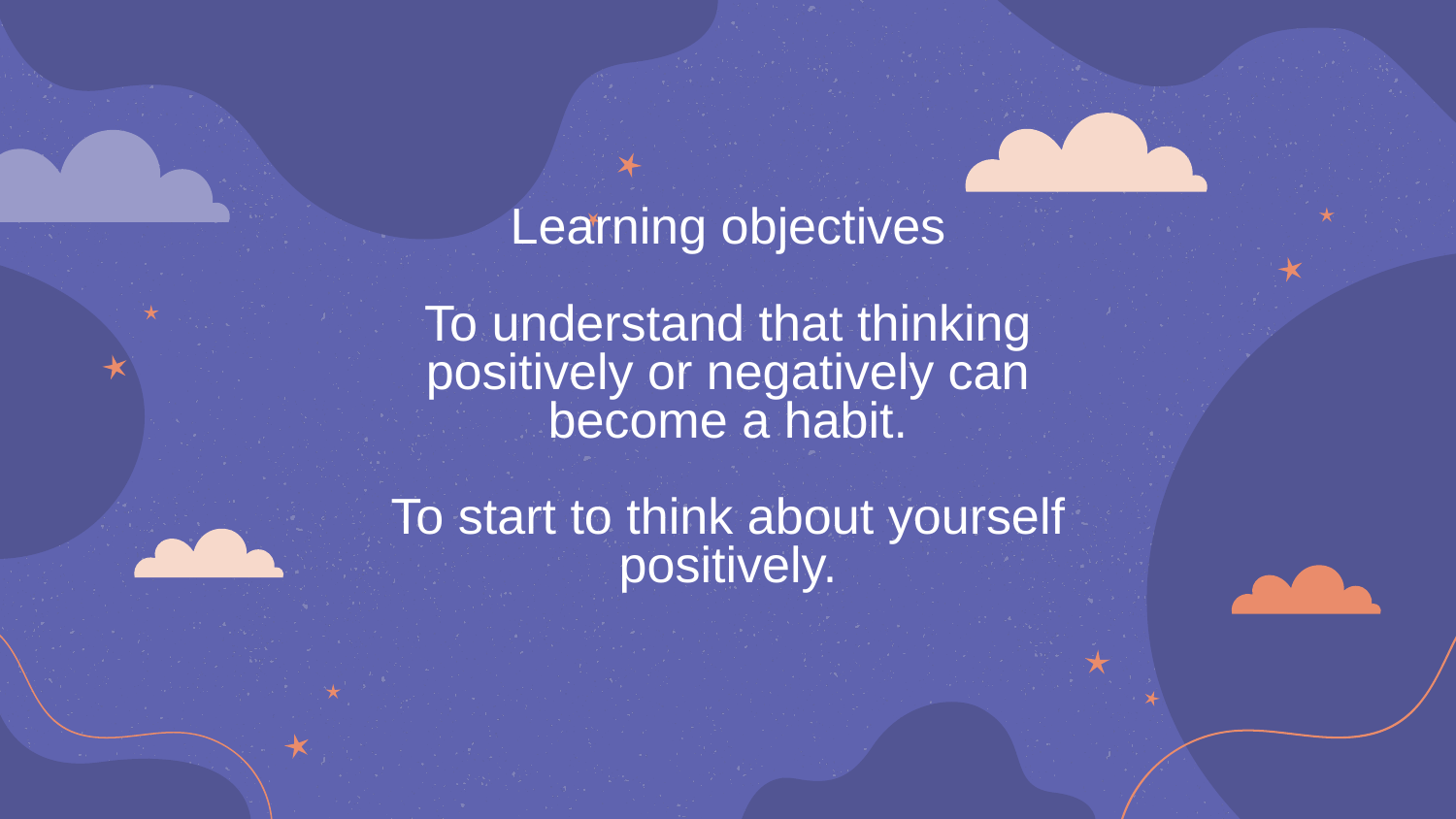

# Learning objectives To understand that thinking positively or negatively can become a habit. To start to think about yourself positively.